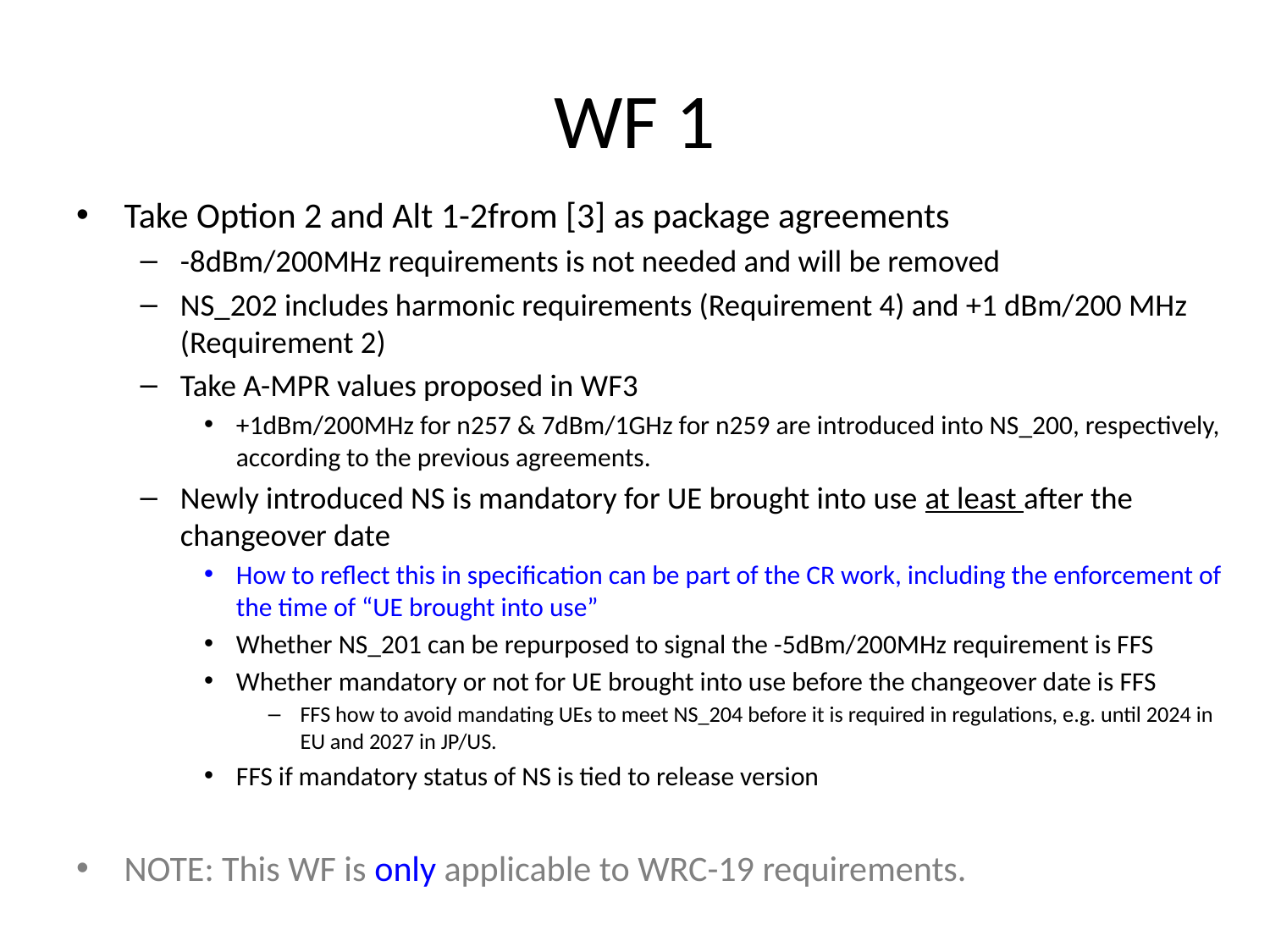

# WF 1
Take Option 2 and Alt 1-2from [3] as package agreements
-8dBm/200MHz requirements is not needed and will be removed
NS_202 includes harmonic requirements (Requirement 4) and +1 dBm/200 MHz (Requirement 2)
Take A-MPR values proposed in WF3
+1dBm/200MHz for n257 & 7dBm/1GHz for n259 are introduced into NS_200, respectively, according to the previous agreements.
Newly introduced NS is mandatory for UE brought into use at least after the changeover date
How to reflect this in specification can be part of the CR work, including the enforcement of the time of “UE brought into use”
Whether NS_201 can be repurposed to signal the -5dBm/200MHz requirement is FFS
Whether mandatory or not for UE brought into use before the changeover date is FFS
FFS how to avoid mandating UEs to meet NS_204 before it is required in regulations, e.g. until 2024 in EU and 2027 in JP/US.
FFS if mandatory status of NS is tied to release version

NOTE: This WF is only applicable to WRC-19 requirements.